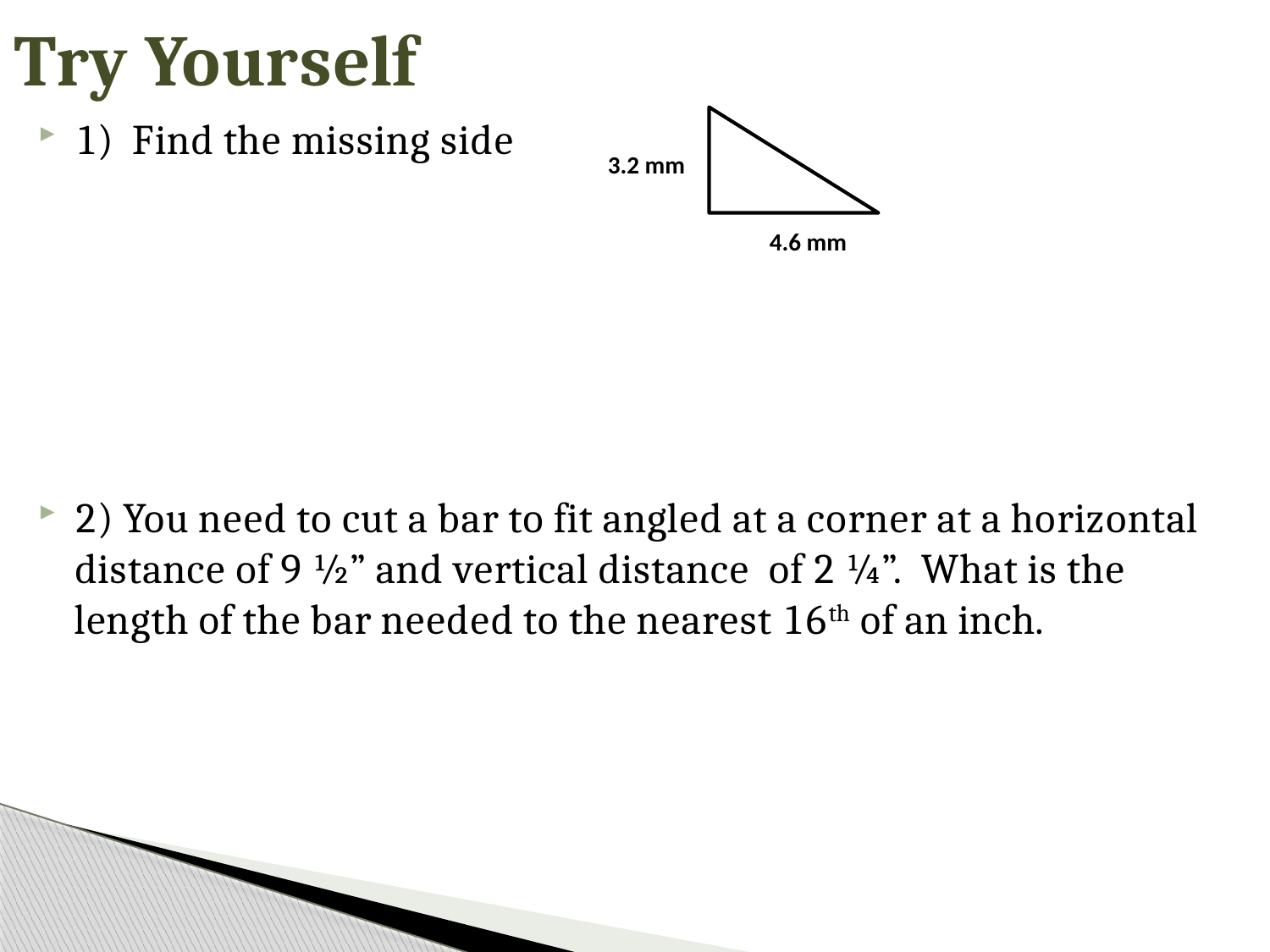

# Try Yourself
1)  Find the missing side

2) You need to cut a bar to fit angled at a corner at a horizontal distance of 9 ½” and vertical distance  of 2 ¼”.  What is the length of the bar needed to the nearest 16th of an inch.

3.2 mm
 4.6 mm